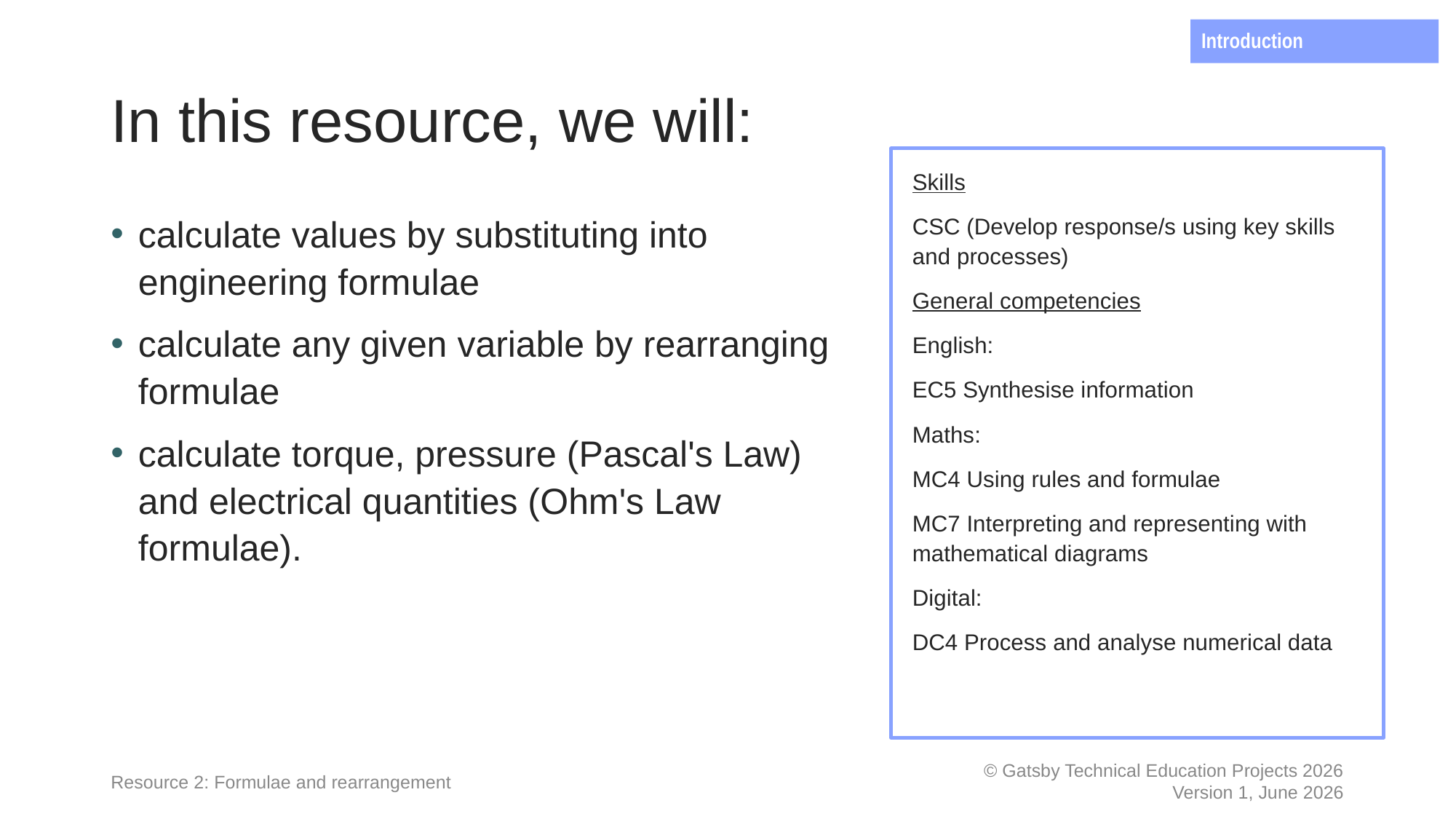

Introduction
# In this resource, we will:
Skills
CSC (Develop response/s using key skills and processes)
General competencies
English:
EC5 Synthesise information
Maths:
MC4 Using rules and formulae
MC7 Interpreting and representing with mathematical diagrams
Digital:
DC4 Process and analyse numerical data
calculate values by substituting into engineering formulae
calculate any given variable by rearranging formulae
calculate torque, pressure (Pascal's Law) and electrical quantities (Ohm's Law formulae).
Resource 2: Formulae and rearrangement